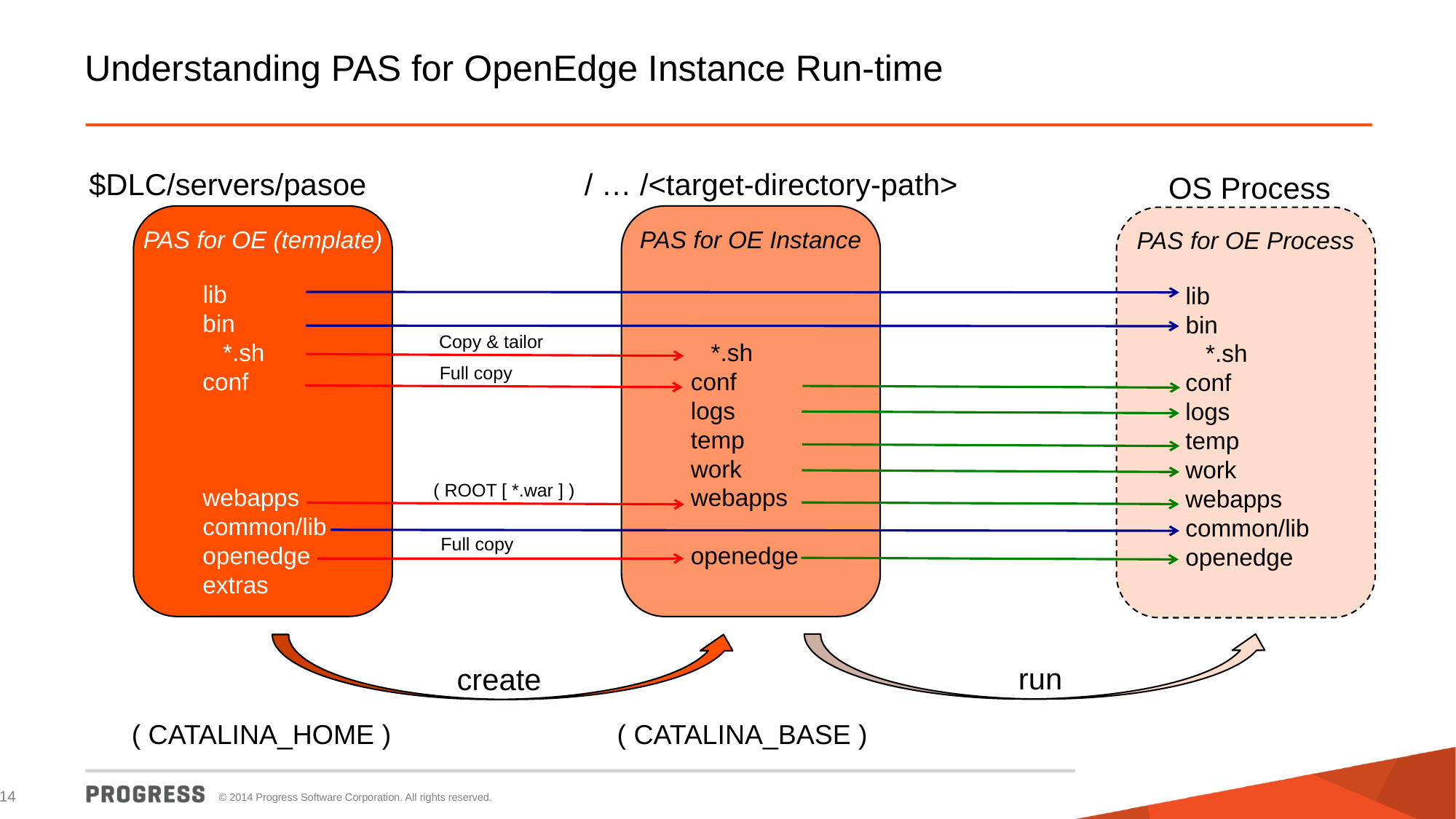

# Understanding PAS for OpenEdge Instance Run-time
/ … /<target-directory-path>
PAS for OE Instance
         *.sh
      conf
      logs
      temp
      work
      webapps
      openedge

create
( CATALINA_BASE )
$DLC/servers/pasoe
OS Process
PAS for OE Process
      lib
      bin
         *.sh
      conf
      logs
      temp
      work
      webapps
      common/lib
      openedge

run
PAS for OE (template)
      lib
      bin
         *.sh
      conf
      webapps
      common/lib
      openedge
      extras
Copy & tailor
Full copy
( ROOT [ *.war ] )
Full copy
( CATALINA_HOME )